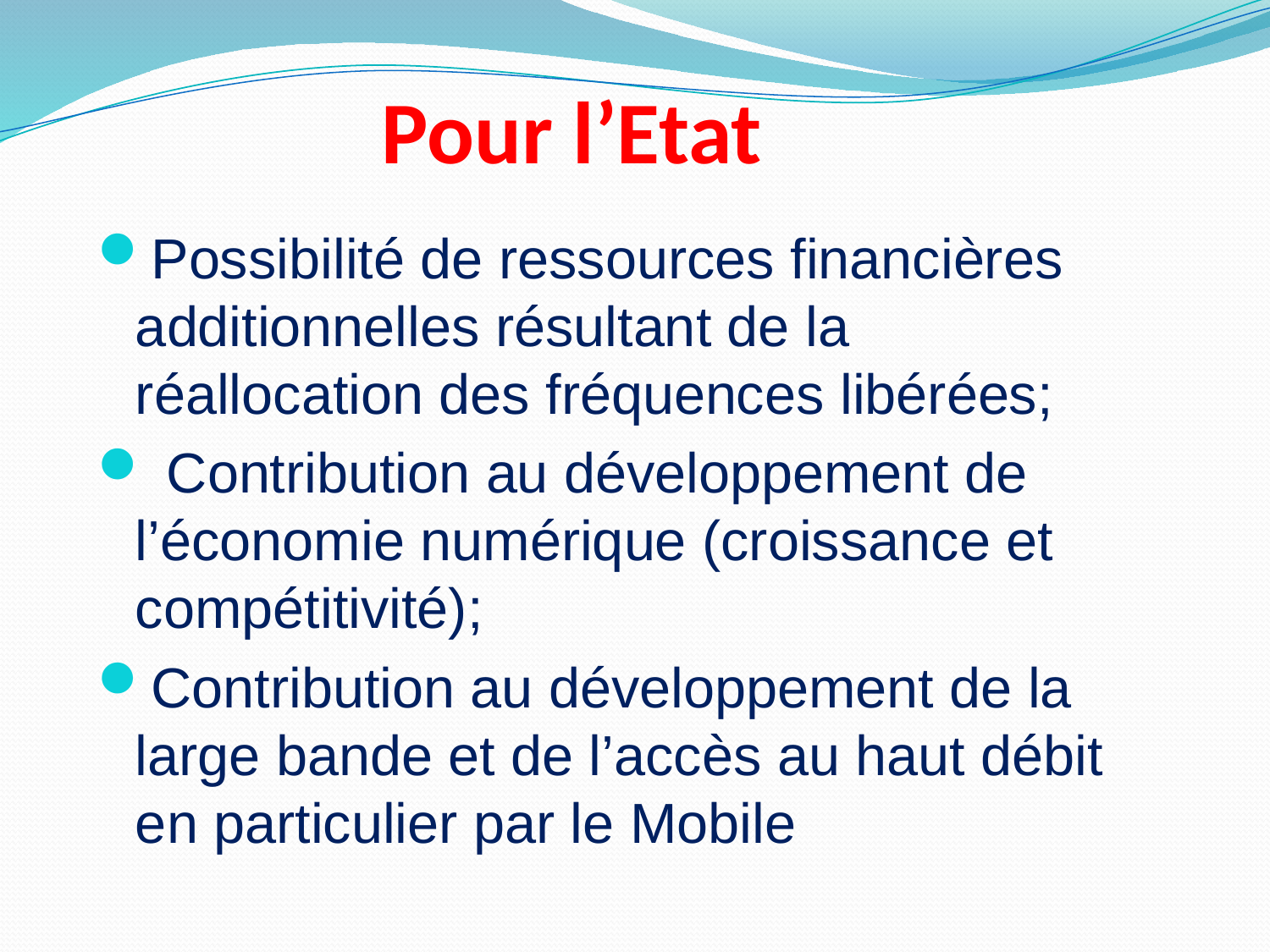

# Pour l’Etat
Possibilité de ressources financières additionnelles résultant de la réallocation des fréquences libérées;
 Contribution au développement de l’économie numérique (croissance et compétitivité);
Contribution au développement de la large bande et de l’accès au haut débit en particulier par le Mobile